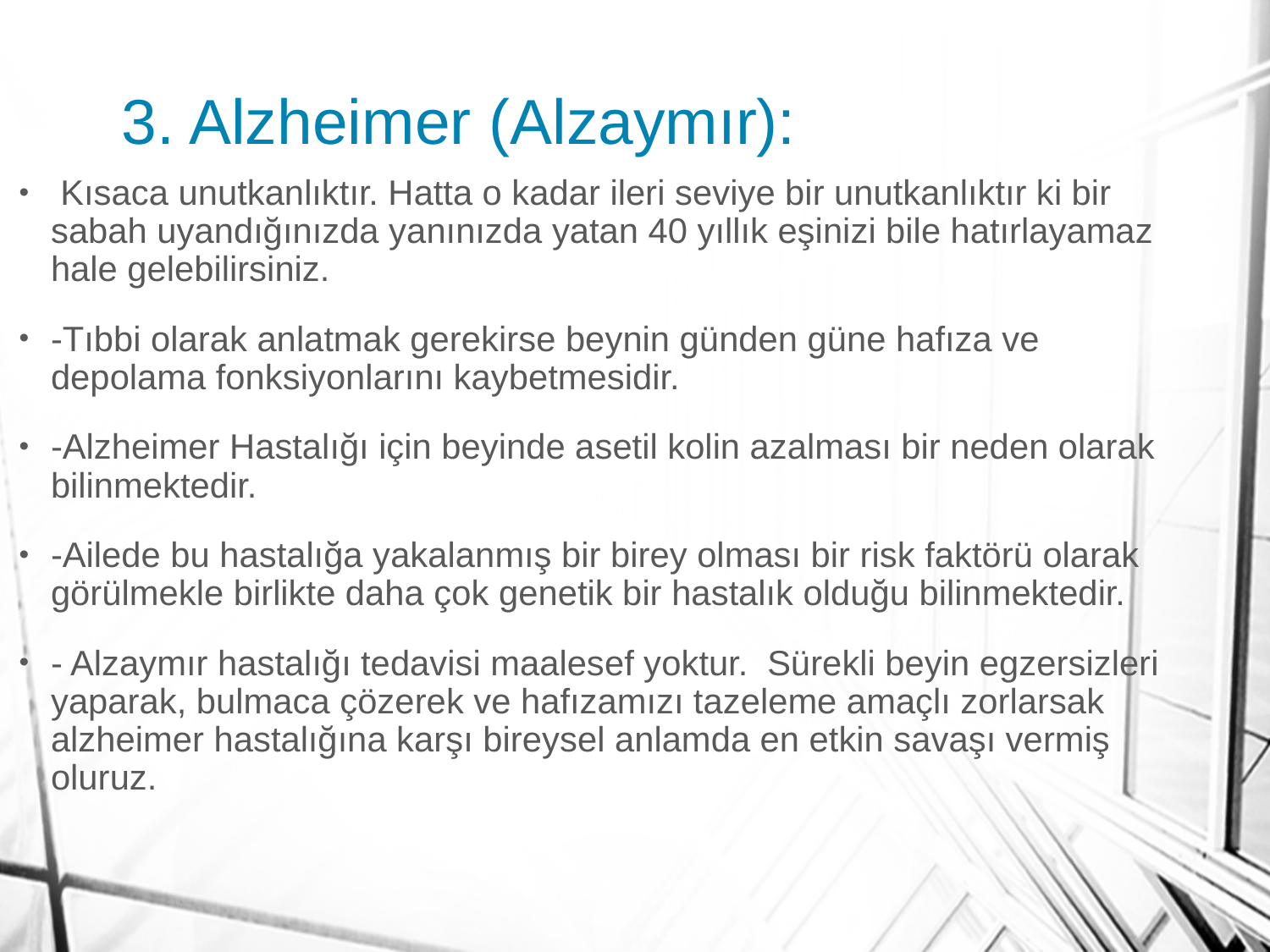

# 3. Alzheimer (Alzaymır):
 Kısaca unutkanlıktır. Hatta o kadar ileri seviye bir unutkanlıktır ki bir sabah uyandığınızda yanınızda yatan 40 yıllık eşinizi bile hatırlayamaz hale gelebilirsiniz.
-Tıbbi olarak anlatmak gerekirse beynin günden güne hafıza ve depolama fonksiyonlarını kaybetmesidir.
-Alzheimer Hastalığı için beyinde asetil kolin azalması bir neden olarak bilinmektedir.
-Ailede bu hastalığa yakalanmış bir birey olması bir risk faktörü olarak görülmekle birlikte daha çok genetik bir hastalık olduğu bilinmektedir.
- Alzaymır hastalığı tedavisi maalesef yoktur.  Sürekli beyin egzersizleri yaparak, bulmaca çözerek ve hafızamızı tazeleme amaçlı zorlarsak alzheimer hastalığına karşı bireysel anlamda en etkin savaşı vermiş oluruz.